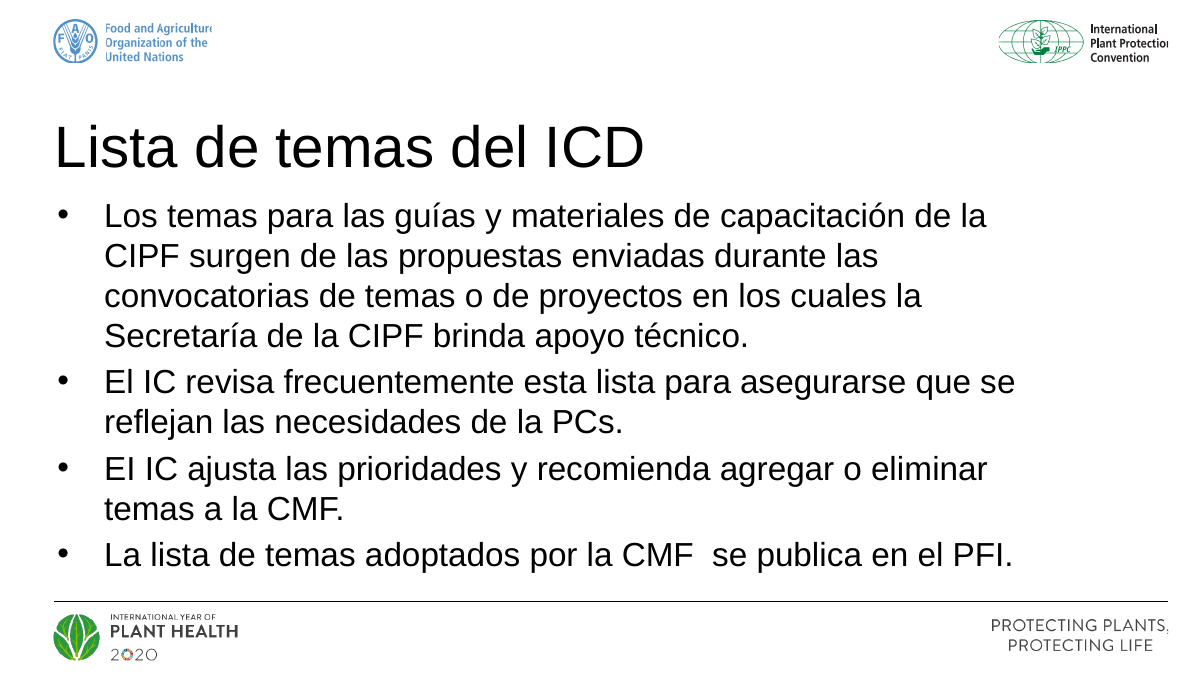

# Lista de temas del ICD
Los temas para las guías y materiales de capacitación de la CIPF surgen de las propuestas enviadas durante las convocatorias de temas o de proyectos en los cuales la Secretaría de la CIPF brinda apoyo técnico.
El IC revisa frecuentemente esta lista para asegurarse que se reflejan las necesidades de la PCs.
EI IC ajusta las prioridades y recomienda agregar o eliminar temas a la CMF.
La lista de temas adoptados por la CMF  se publica en el PFI.